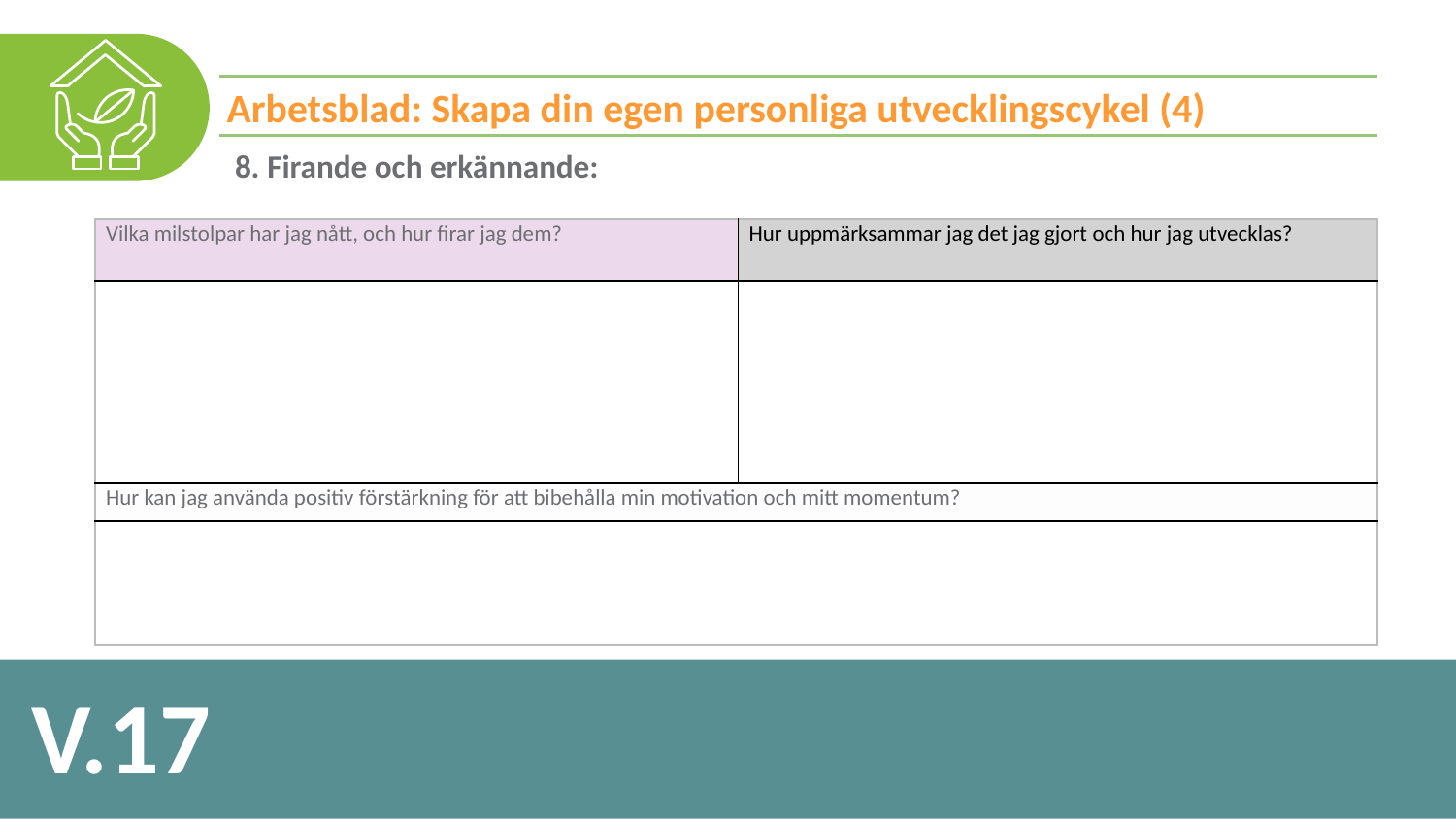

Arbetsblad: Skapa din egen personliga utvecklingscykel (4)

8. Firande och erkännande:
| Vilka milstolpar har jag nått, och hur firar jag dem? | Hur uppmärksammar jag det jag gjort och hur jag utvecklas? |
| --- | --- |
|  |  |
| Hur kan jag använda positiv förstärkning för att bibehålla min motivation och mitt momentum? |  |
|  |  |

V.17